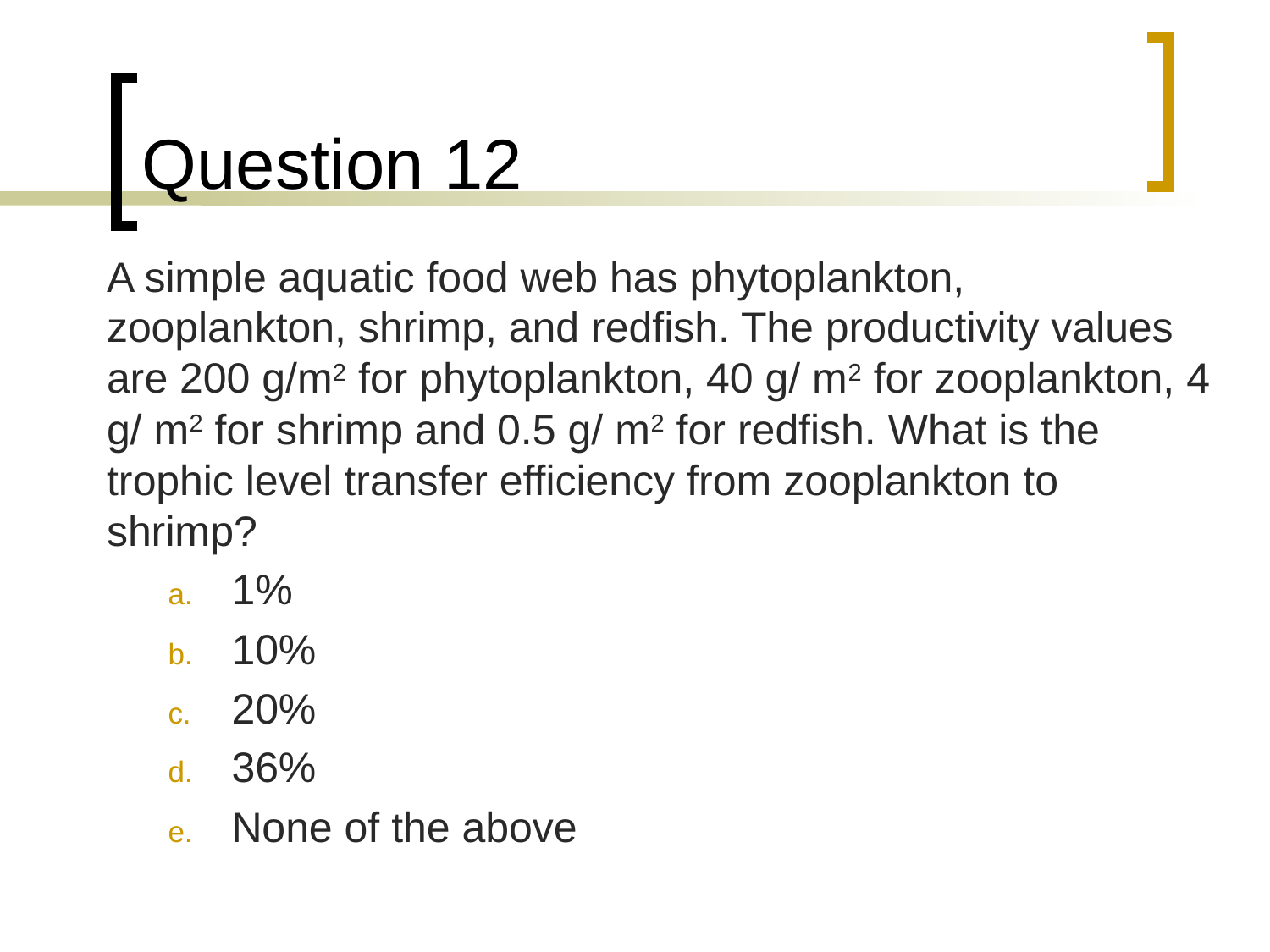

# Question 12
	A simple aquatic food web has phytoplankton, zooplankton, shrimp, and redfish. The productivity values are 200 g/m2 for phytoplankton, 40 g/ m2 for zooplankton, 4 g/ m2 for shrimp and 0.5 g/ m2 for redfish. What is the trophic level transfer efficiency from zooplankton to shrimp?
1%
10%
20%
36%
None of the above